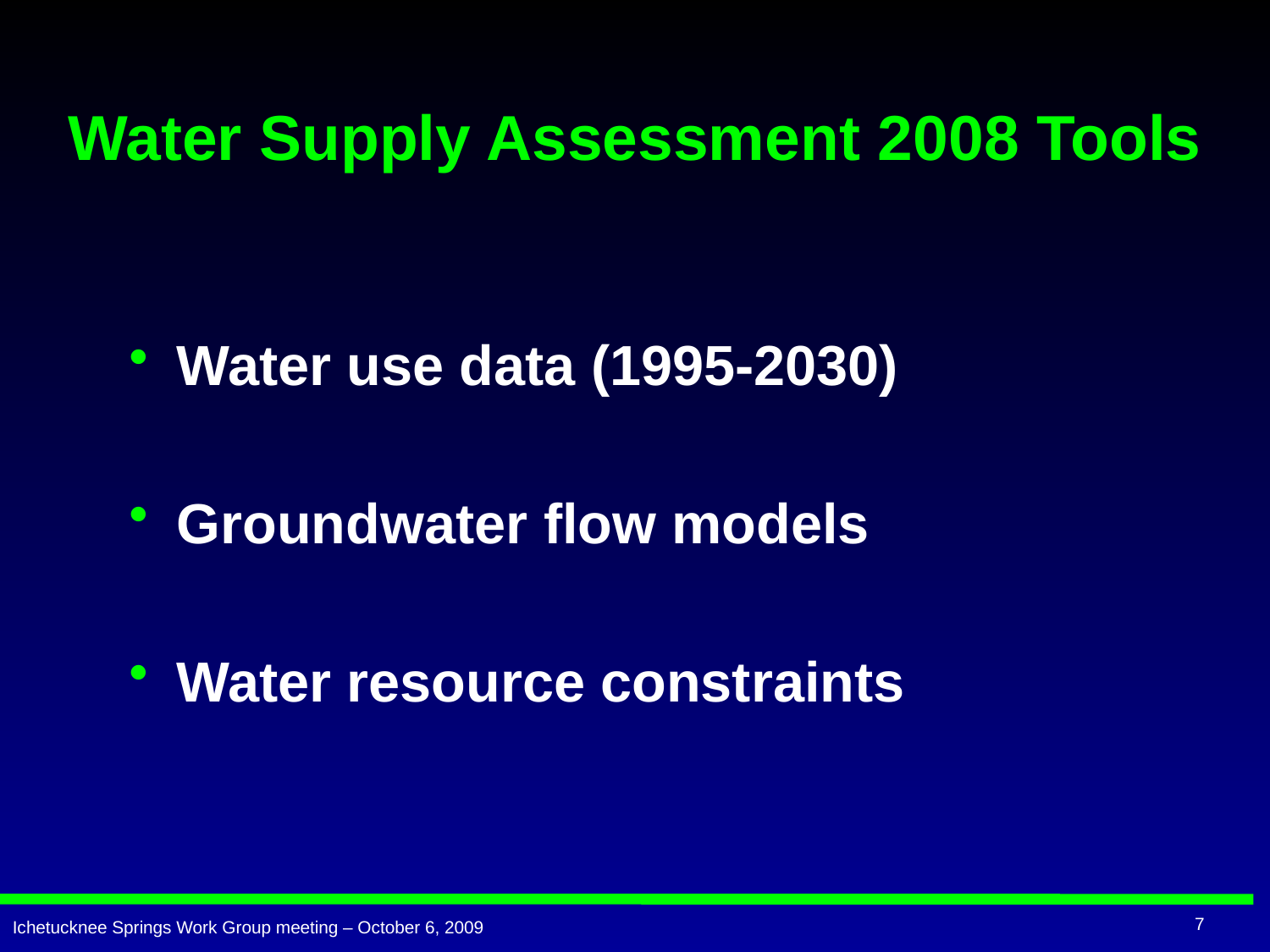

# Water Supply Assessment 2008 Tools
Water use data (1995-2030)

Groundwater flow models

Water resource constraints

7
Ichetucknee Springs Work Group meeting – October 6, 2009